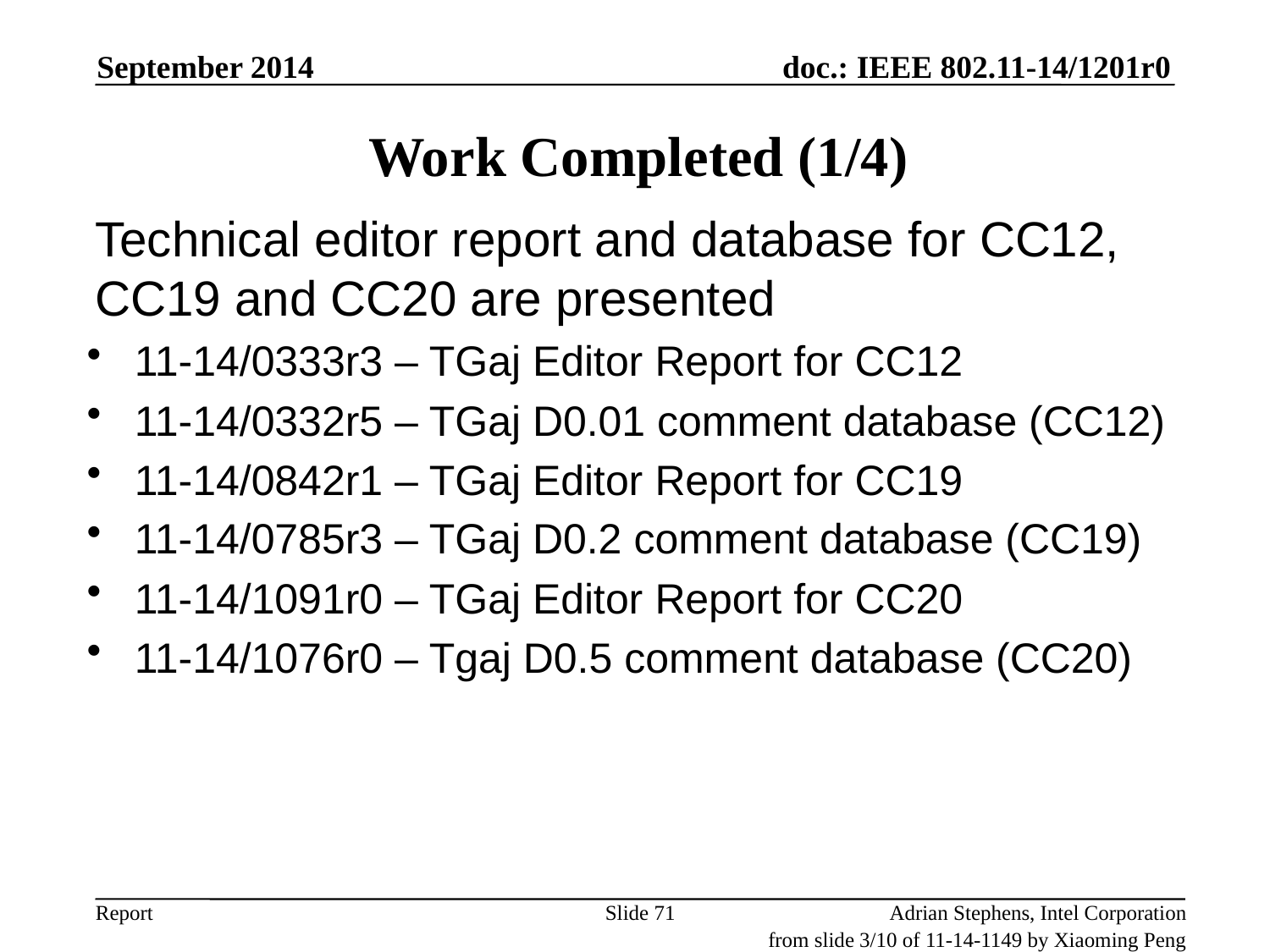

September 2014
# Work Completed (1/4)
Technical editor report and database for CC12, CC19 and CC20 are presented
11-14/0333r3 – TGaj Editor Report for CC12
11-14/0332r5 – TGaj D0.01 comment database (CC12)
11-14/0842r1 – TGaj Editor Report for CC19
11-14/0785r3 – TGaj D0.2 comment database (CC19)
11-14/1091r0 – TGaj Editor Report for CC20
11-14/1076r0 – Tgaj D0.5 comment database (CC20)
Slide 71
Adrian Stephens, Intel Corporation
from slide 3/10 of 11-14-1149 by Xiaoming Peng